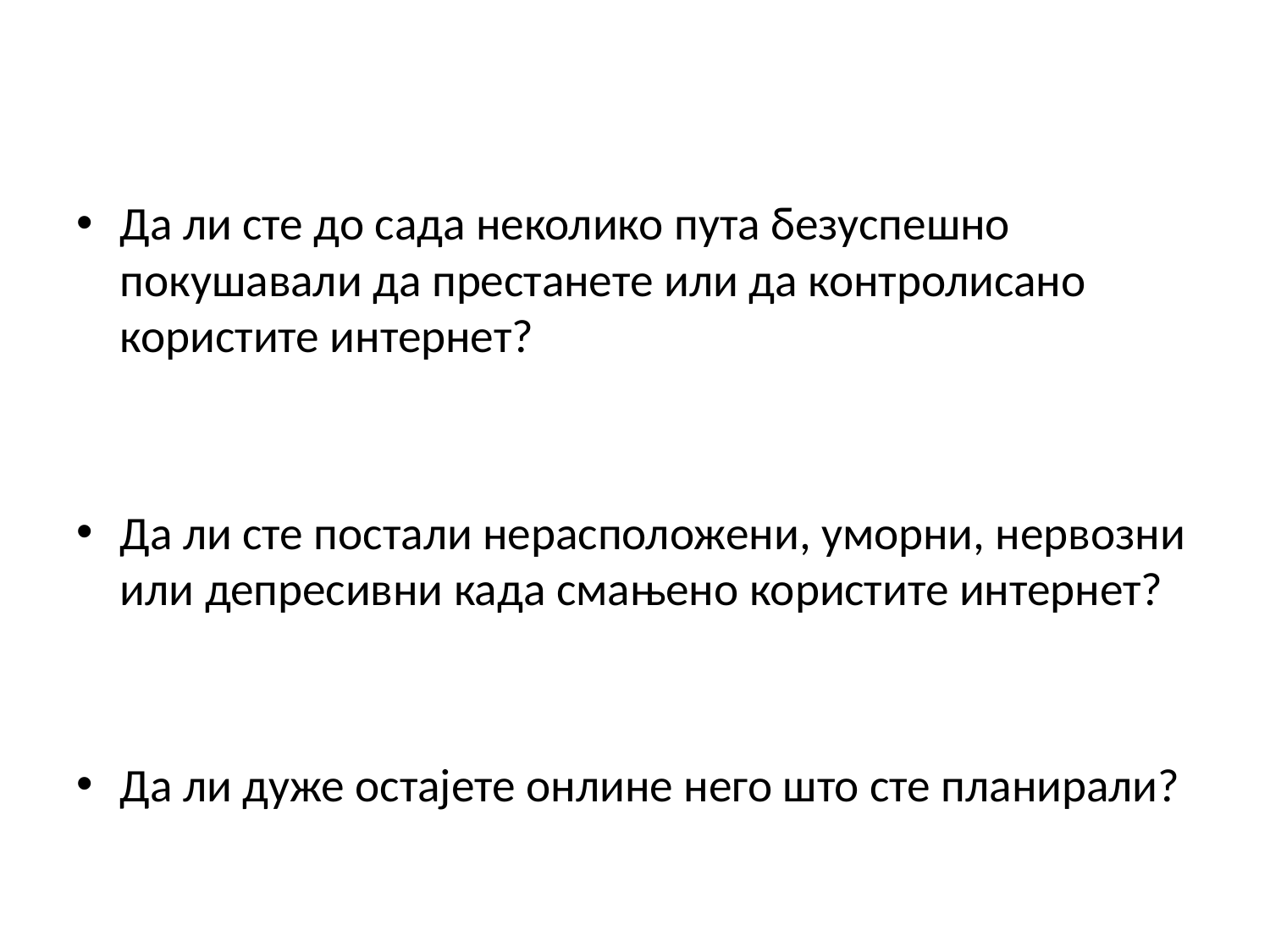

#

Да ли сте до сада неколико пута безуспешно покушавали да престанете или да контролисано користите интернет?

Да ли сте постали нерасположени, уморни, нервозни или депресивни када смањено користите интернет?

Да ли дуже остајете онлине него што сте планирали?